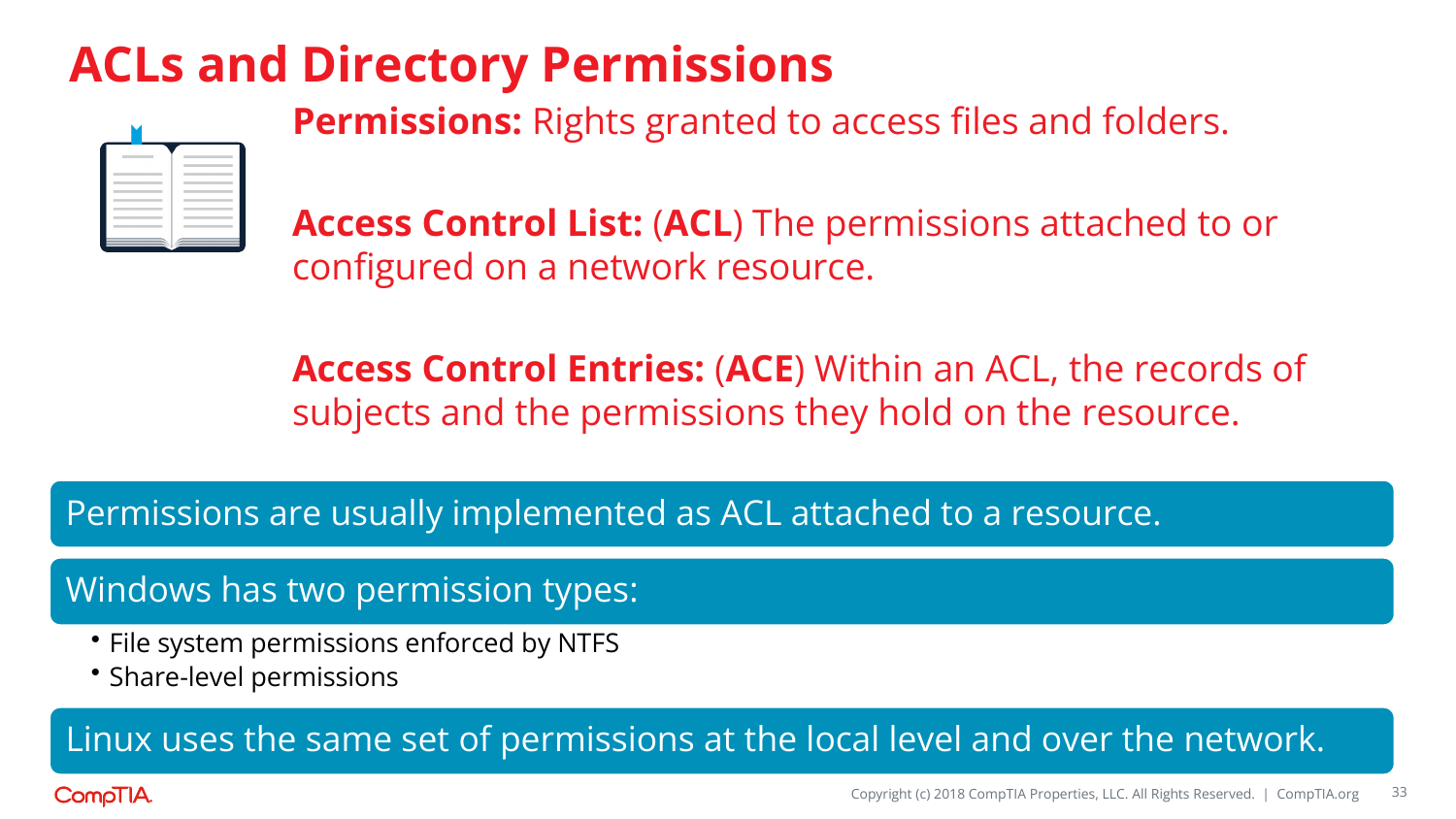

# ACLs and Directory Permissions
Permissions: Rights granted to access files and folders.

Access Control List: (ACL) The permissions attached to or configured on a network resource.

Access Control Entries: (ACE) Within an ACL, the records of subjects and the permissions they hold on the resource.
Permissions are usually implemented as ACL attached to a resource.
Windows has two permission types:
File system permissions enforced by NTFS
Share-level permissions
Linux uses the same set of permissions at the local level and over the network.
33